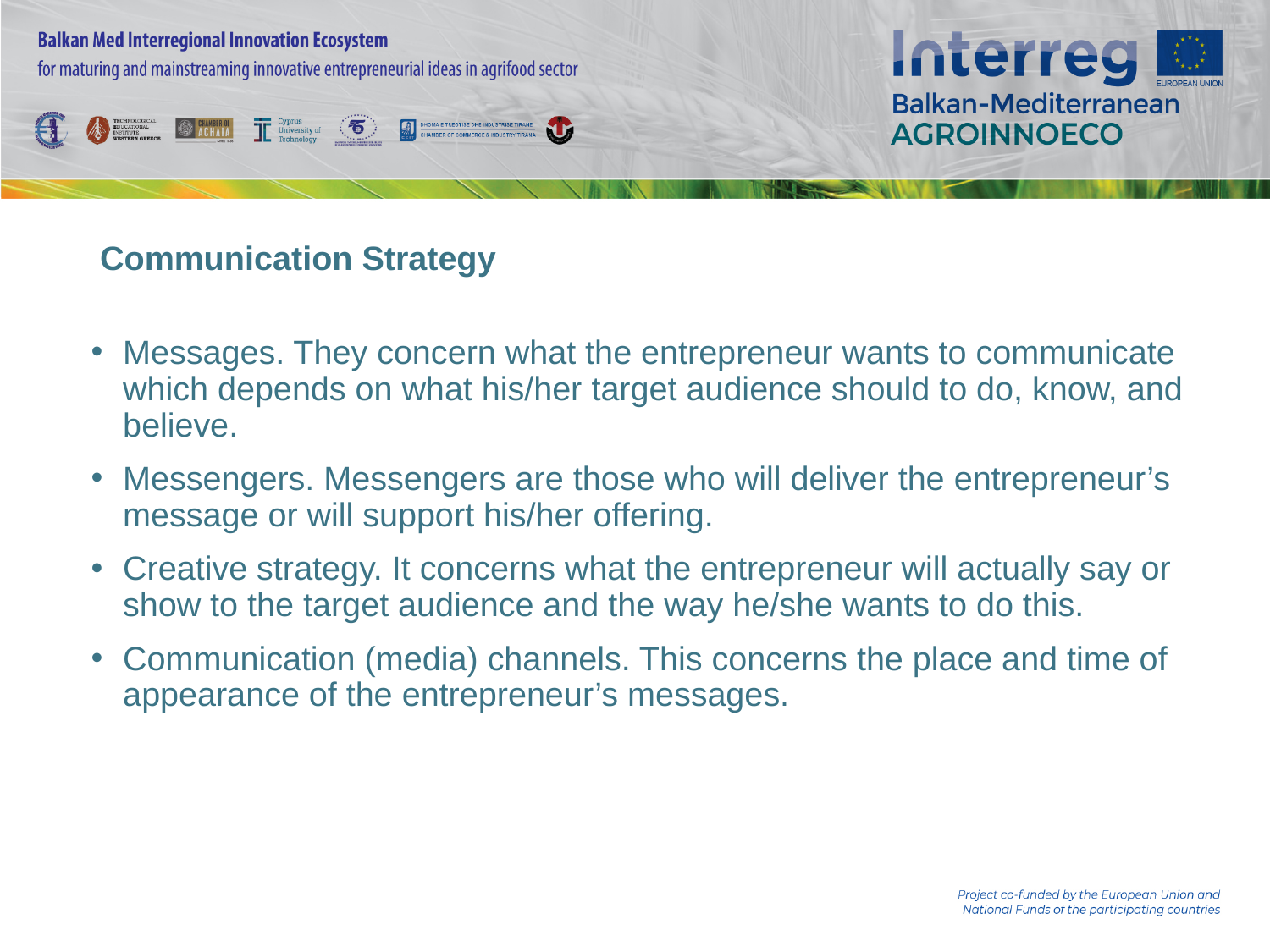

# Communication Strategy
Messages. They concern what the entrepreneur wants to communicate which depends on what his/her target audience should to do, know, and believe.
Messengers. Messengers are those who will deliver the entrepreneur’s message or will support his/her offering.
Creative strategy. It concerns what the entrepreneur will actually say or show to the target audience and the way he/she wants to do this.
Communication (media) channels. This concerns the place and time of appearance of the entrepreneur’s messages.